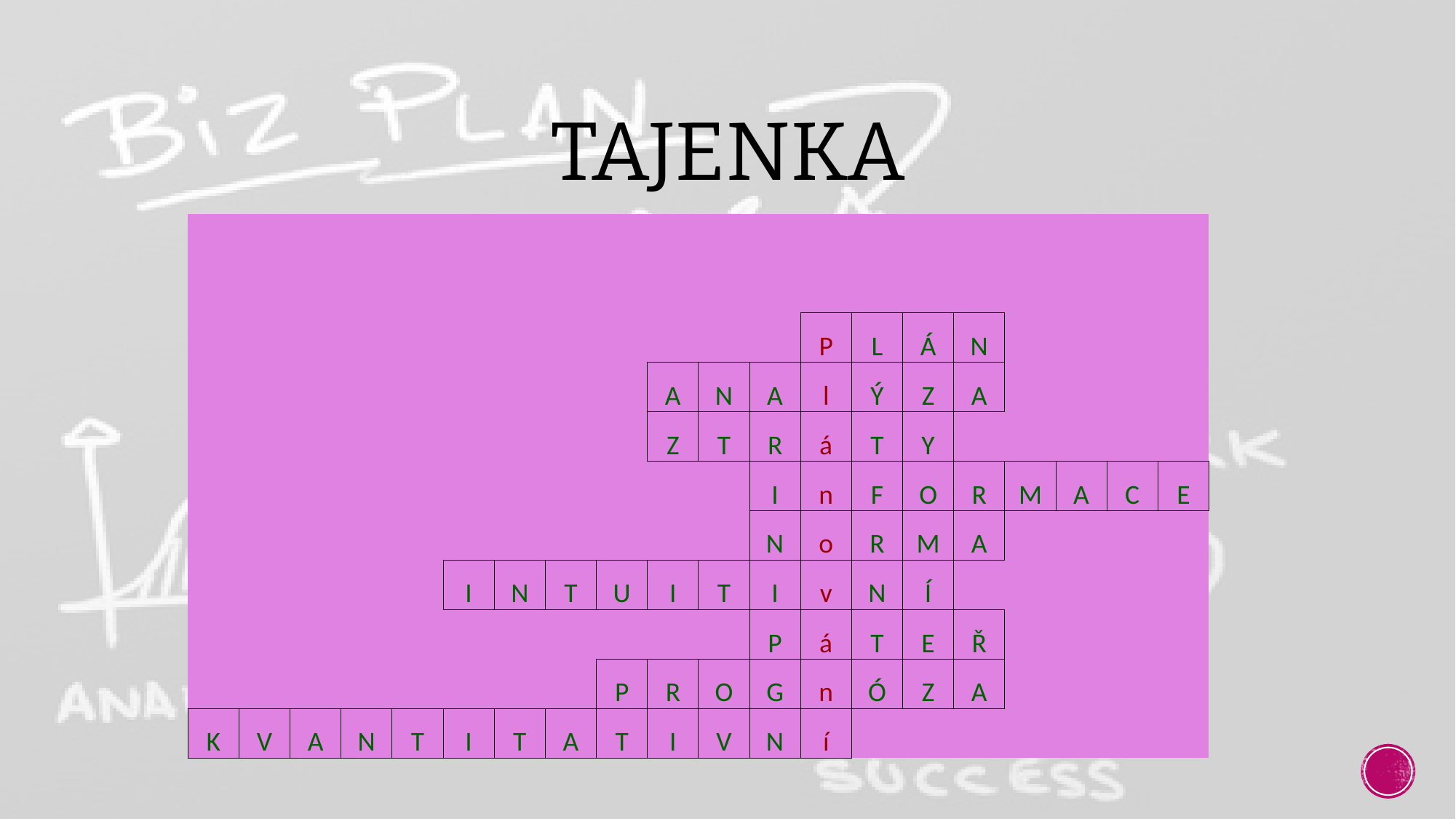

# tajenka
|  |  |  |  |  |  |  |  |  |  |  |  |  |  |  |  |  |  |  |  |
| --- | --- | --- | --- | --- | --- | --- | --- | --- | --- | --- | --- | --- | --- | --- | --- | --- | --- | --- | --- |
|  |  |  |  |  |  |  |  |  |  |  |  |  |  |  |  |  |  |  |  |
|  |  |  |  |  |  |  |  |  |  |  |  | P | L | Á | N |  |  |  |  |
|  |  |  |  |  |  |  |  |  | A | N | A | l | Ý | Z | A |  |  |  |  |
|  |  |  |  |  |  |  |  |  | Z | T | R | á | T | Y |  |  |  |  |  |
|  |  |  |  |  |  |  |  |  |  |  | I | n | F | O | R | M | A | C | E |
|  |  |  |  |  |  |  |  |  |  |  | N | o | R | M | A |  |  |  |  |
|  |  |  |  |  | I | N | T | U | I | T | I | v | N | Í |  |  |  |  |  |
|  |  |  |  |  |  |  |  |  |  |  | P | á | T | E | Ř |  |  |  |  |
|  |  |  |  |  |  |  |  | P | R | O | G | n | Ó | Z | A |  |  |  |  |
| K | V | A | N | T | I | T | A | T | I | V | N | í |  |  |  |  |  |  |  |